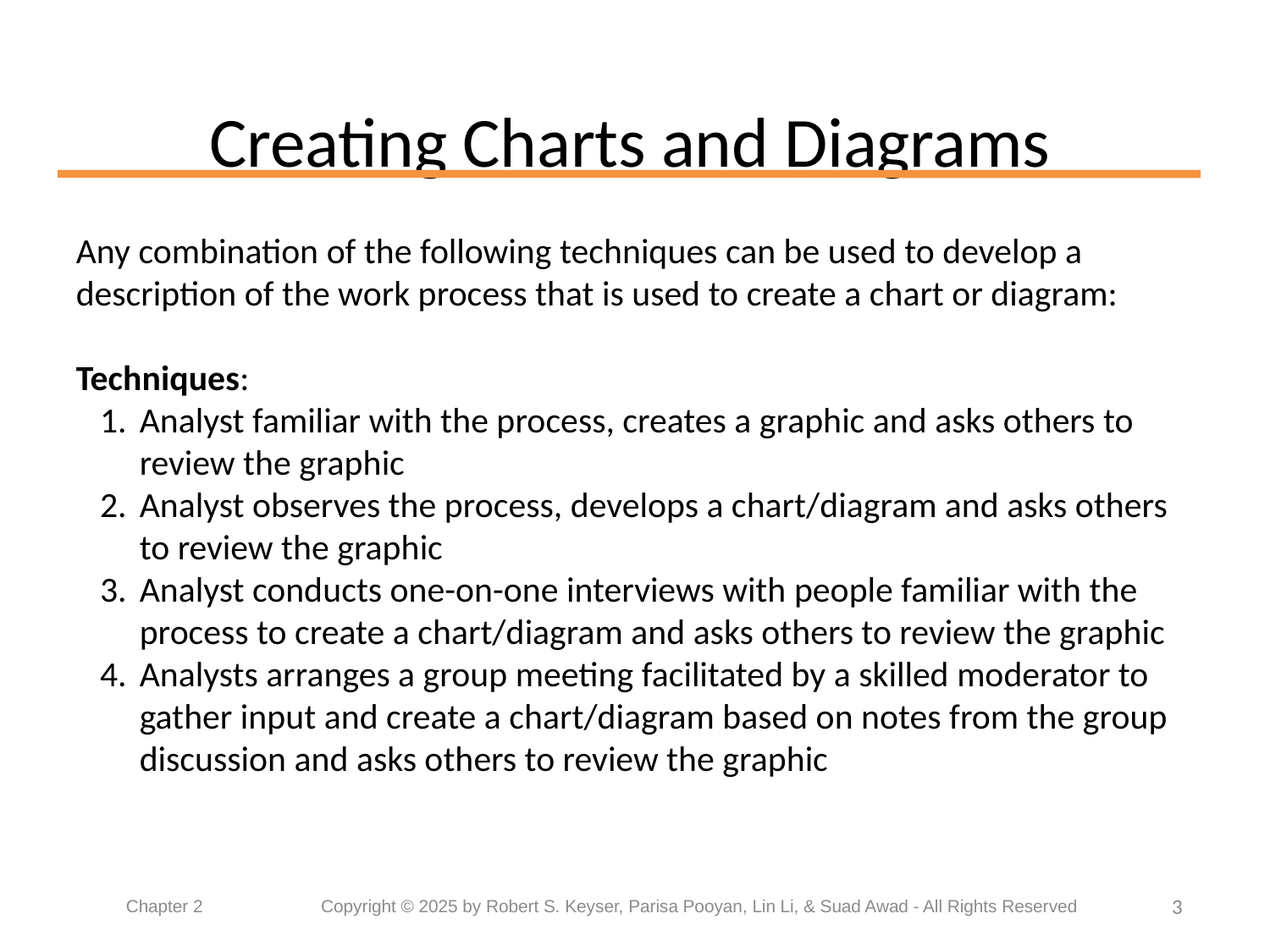

# Creating Charts and Diagrams

Any combination of the following techniques can be used to develop a description of the work process that is used to create a chart or diagram:

Techniques:
Analyst familiar with the process, creates a graphic and asks others to review the graphic
Analyst observes the process, develops a chart/diagram and asks others to review the graphic
Analyst conducts one-on-one interviews with people familiar with the process to create a chart/diagram and asks others to review the graphic
Analysts arranges a group meeting facilitated by a skilled moderator to gather input and create a chart/diagram based on notes from the group discussion and asks others to review the graphic
3
Chapter 2	              Copyright © 2025 by Robert S. Keyser, Parisa Pooyan, Lin Li, & Suad Awad - All Rights Reserved